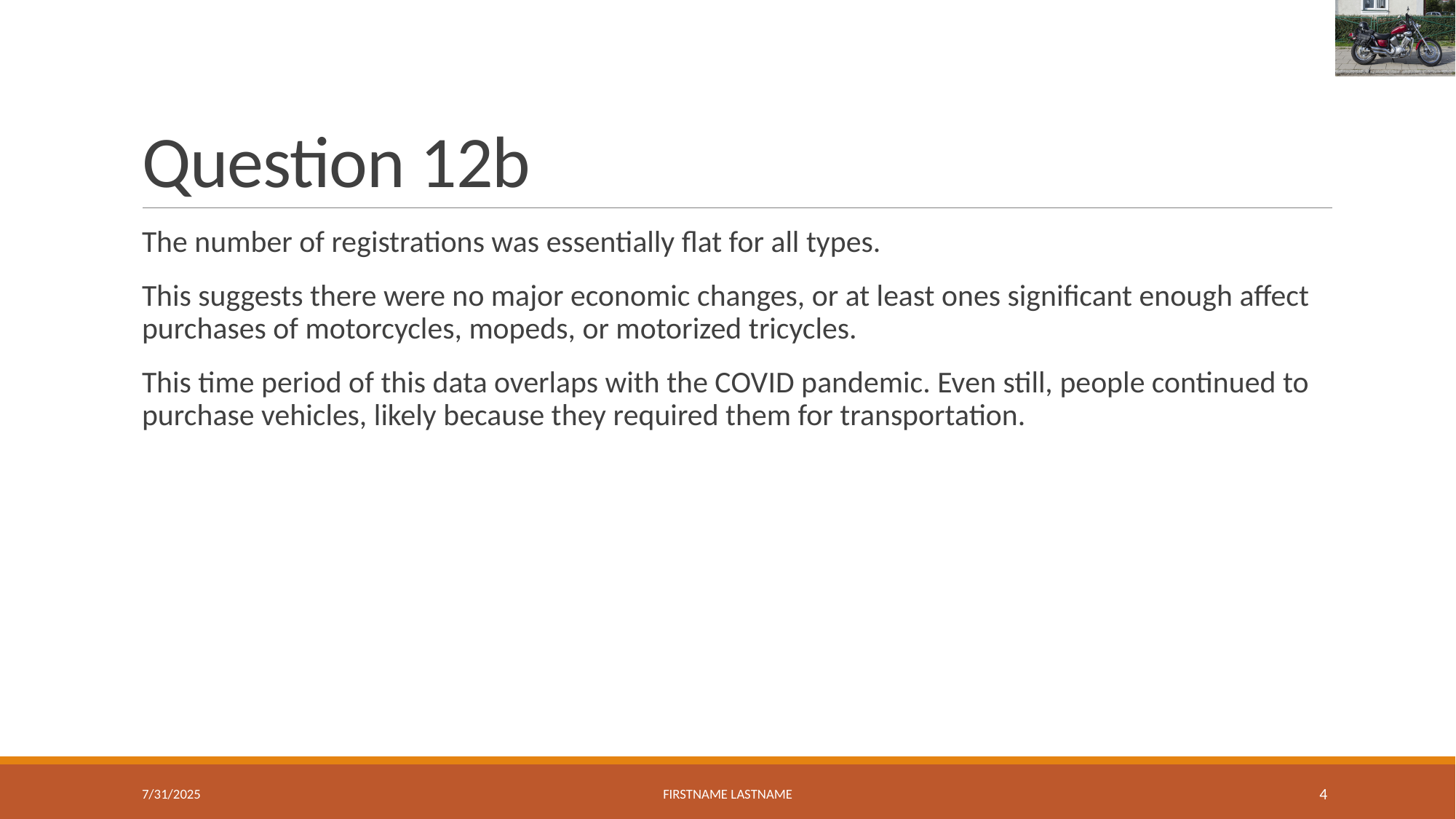

# Question 12b
The number of registrations was essentially flat for all types.
This suggests there were no major economic changes, or at least ones significant enough affect purchases of motorcycles, mopeds, or motorized tricycles.
This time period of this data overlaps with the COVID pandemic. Even still, people continued to purchase vehicles, likely because they required them for transportation.

7/31/2025
Firstname Lastname
4